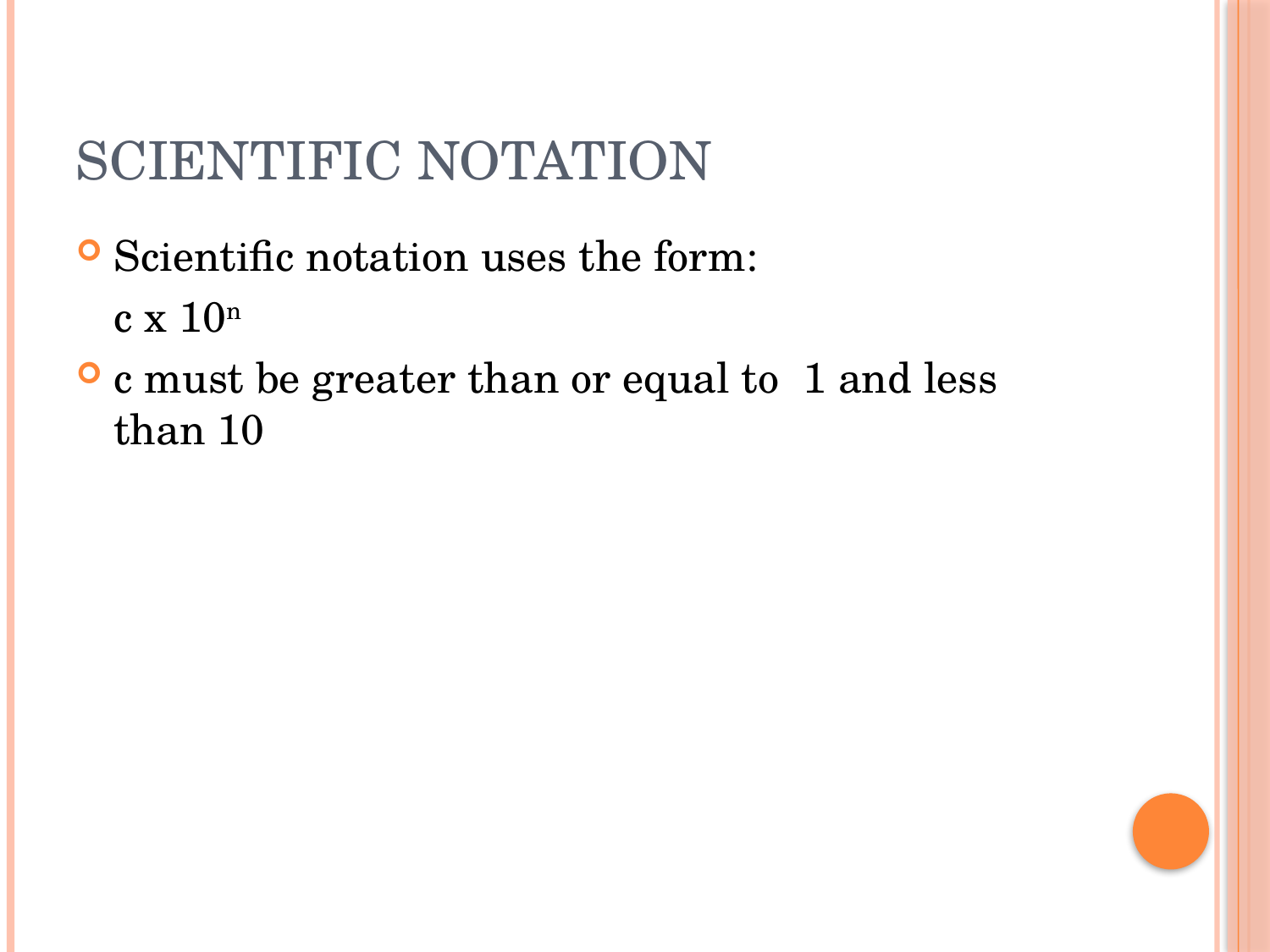

# Scientific notation
Scientific notation uses the form:
	c x 10n
c must be greater than or equal to  1 and less than 10